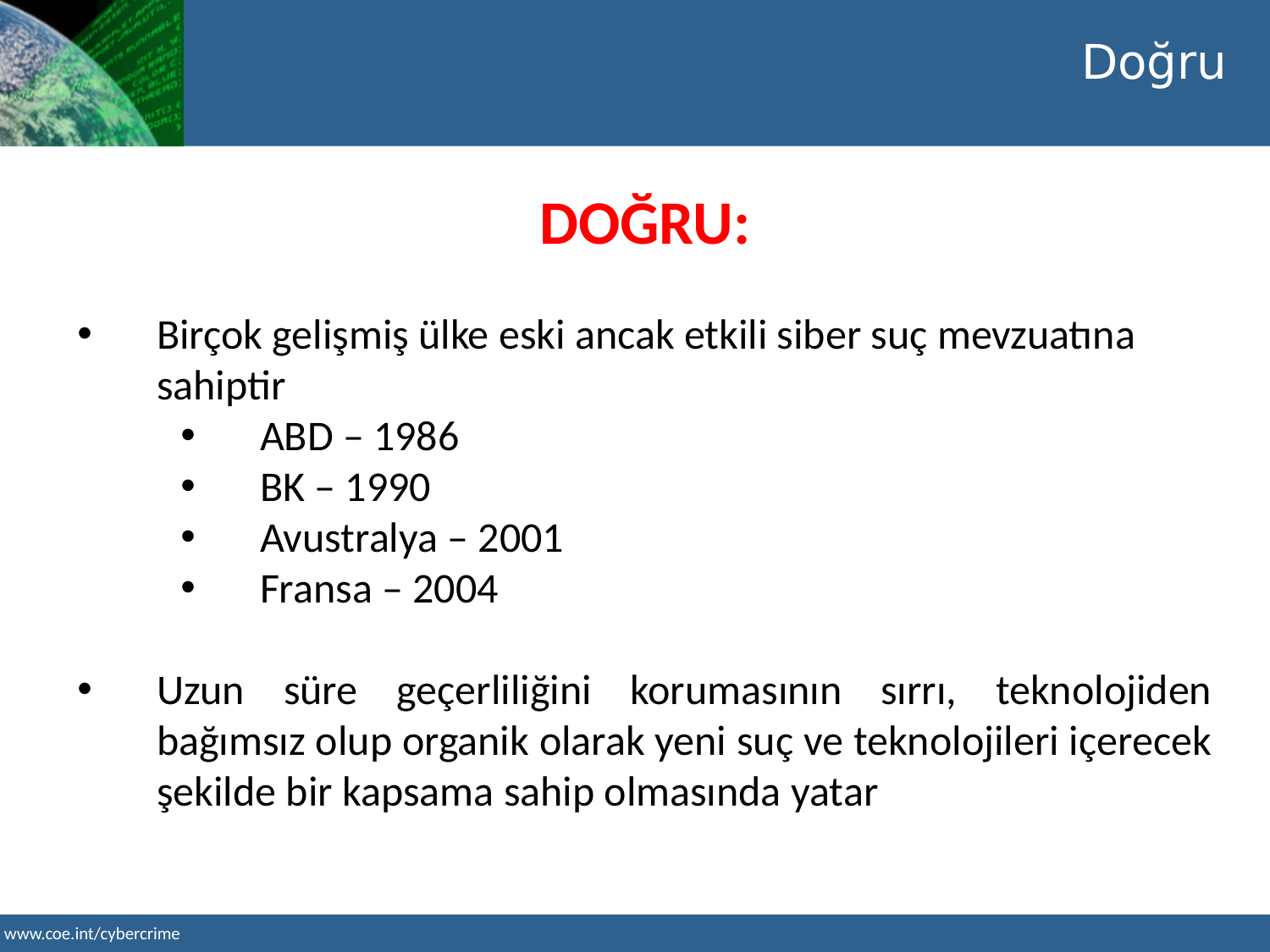

Doğru
DOĞRU:

Birçok gelişmiş ülke eski ancak etkili siber suç mevzuatına sahiptir
ABD – 1986
BK – 1990
Avustralya – 2001
Fransa – 2004

Uzun süre geçerliliğini korumasının sırrı, teknolojiden bağımsız olup organik olarak yeni suç ve teknolojileri içerecek şekilde bir kapsama sahip olmasında yatar